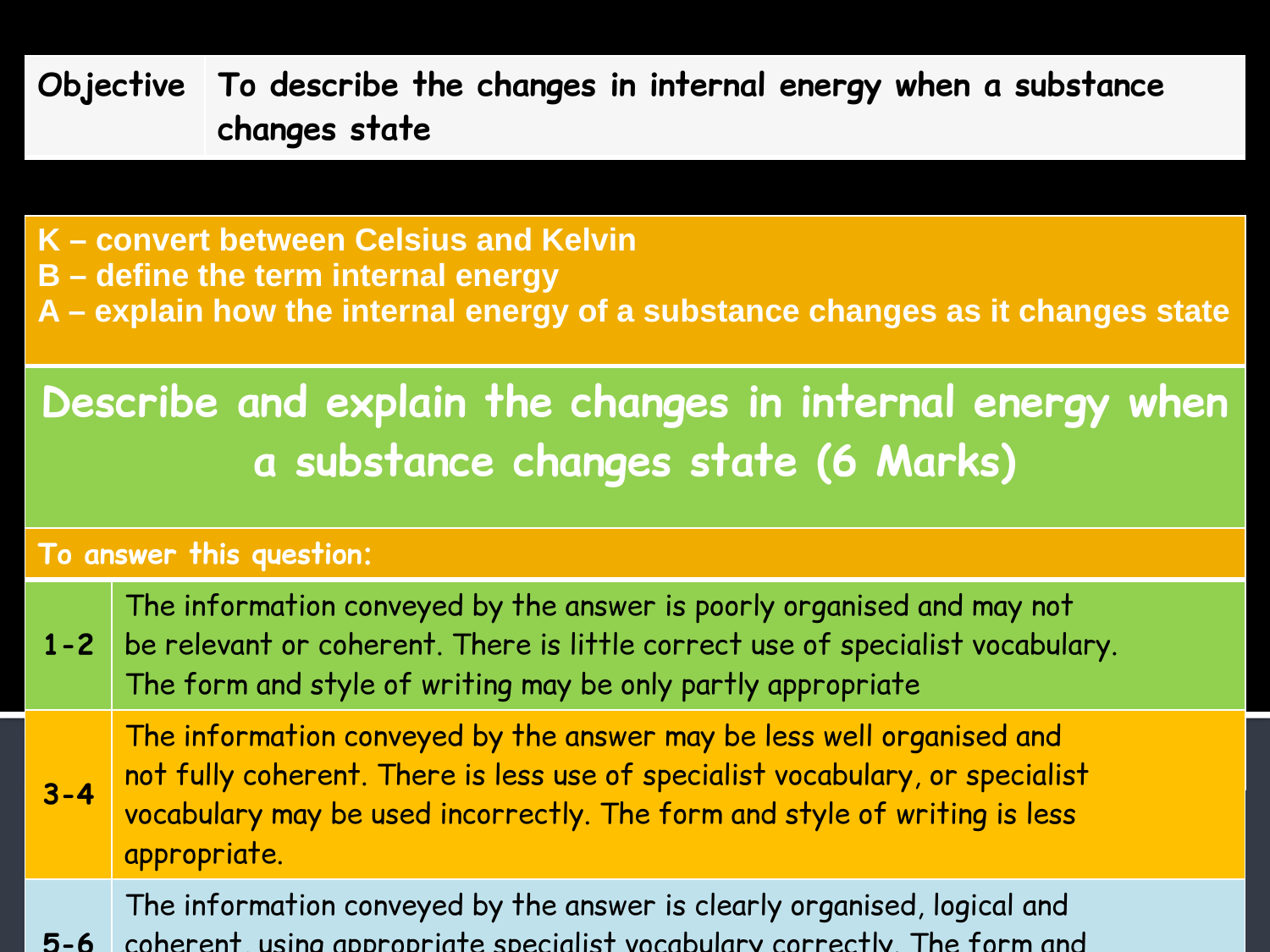

| Objective | To describe the changes in internal energy when a substance changes state |
| --- | --- |
| K – convert between Celsius and Kelvin B – define the term internal energy A – explain how the internal energy of a substance changes as it changes state |
| --- |
| Describe and explain the changes in internal energy when a substance changes state (6 Marks) Review: Rate yourself against the learning outcomes and discuss how you have done today. Set yourself a target for improvement. |
|  |
| To answer this question: |  |
| --- | --- |
| 1-2 | The information conveyed by the answer is poorly organised and may not be relevant or coherent. There is little correct use of specialist vocabulary. The form and style of writing may be only partly appropriate |
| 3-4 | The information conveyed by the answer may be less well organised and not fully coherent. There is less use of specialist vocabulary, or specialist vocabulary may be used incorrectly. The form and style of writing is less appropriate. |
| 5-6 | The information conveyed by the answer is clearly organised, logical and coherent, using appropriate specialist vocabulary correctly. The form and style of writing is appropriate to answer the question. |